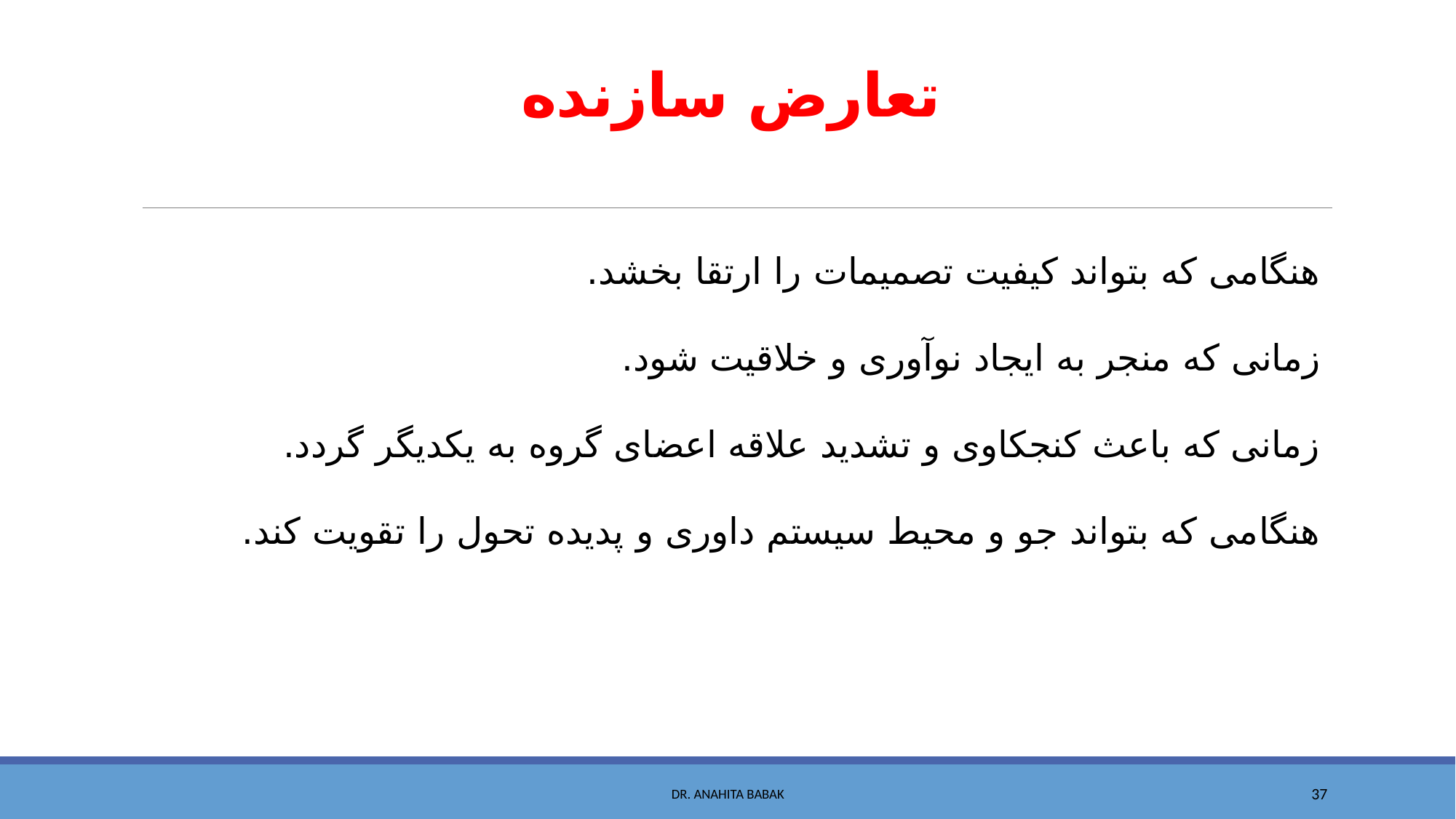

# تعارض سازنده
هنگامی که بتواند کیفیت تصمیمات را ارتقا بخشد.
زمانی که منجر به ایجاد نوآوری و خلاقیت شود.
زمانی که باعث کنجکاوی و تشدید علاقه اعضای گروه به یکدیگر گردد.
هنگامی که بتواند جو و محیط سیستم داوری و پدیده تحول را تقویت کند.

Dr. Anahita Babak
37